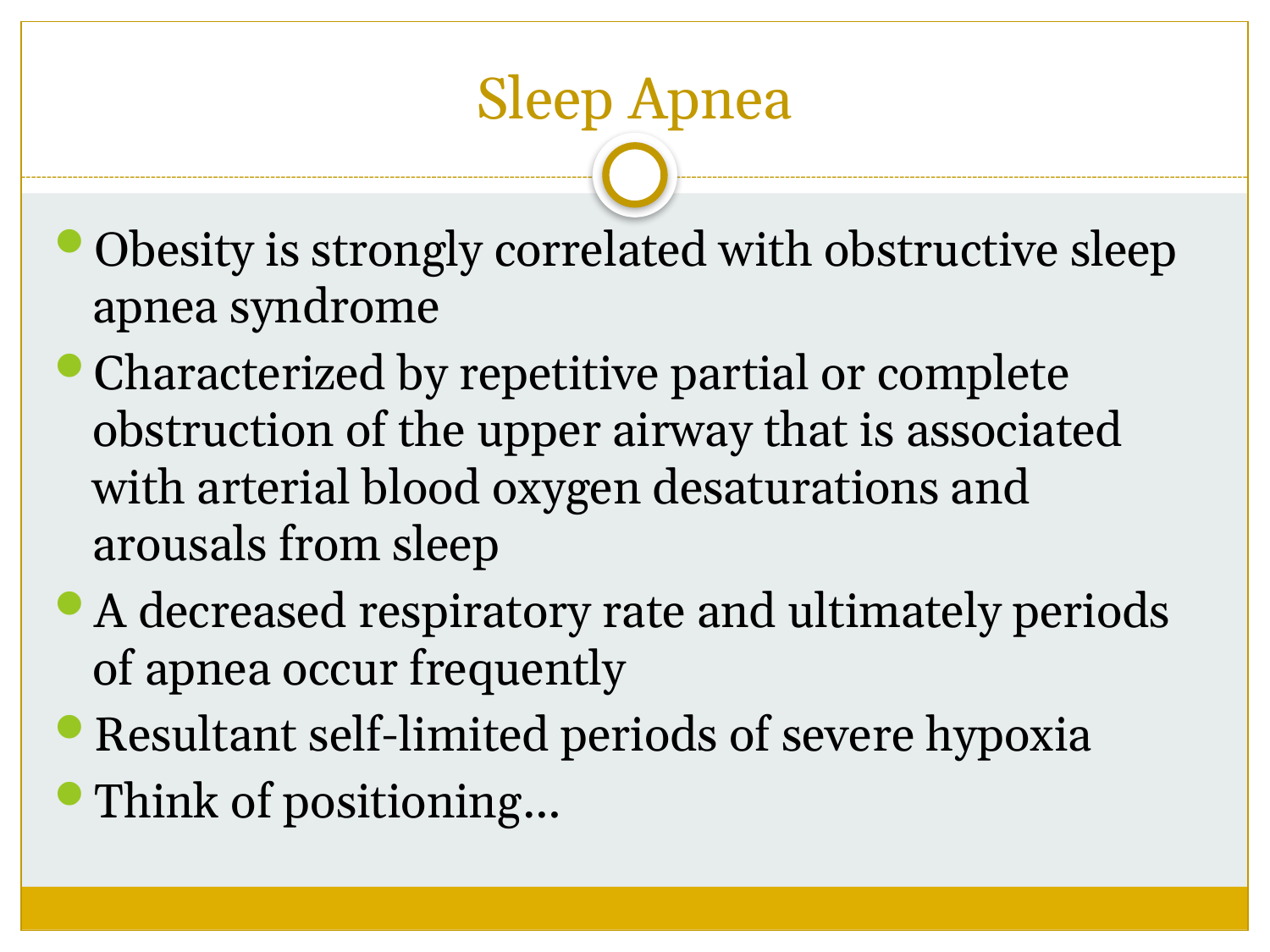

# Sleep Apnea
Obesity is strongly correlated with obstructive sleep apnea syndrome
Characterized by repetitive partial or complete obstruction of the upper airway that is associated with arterial blood oxygen desaturations and arousals from sleep
A decreased respiratory rate and ultimately periods of apnea occur frequently
Resultant self-limited periods of severe hypoxia
Think of positioning…